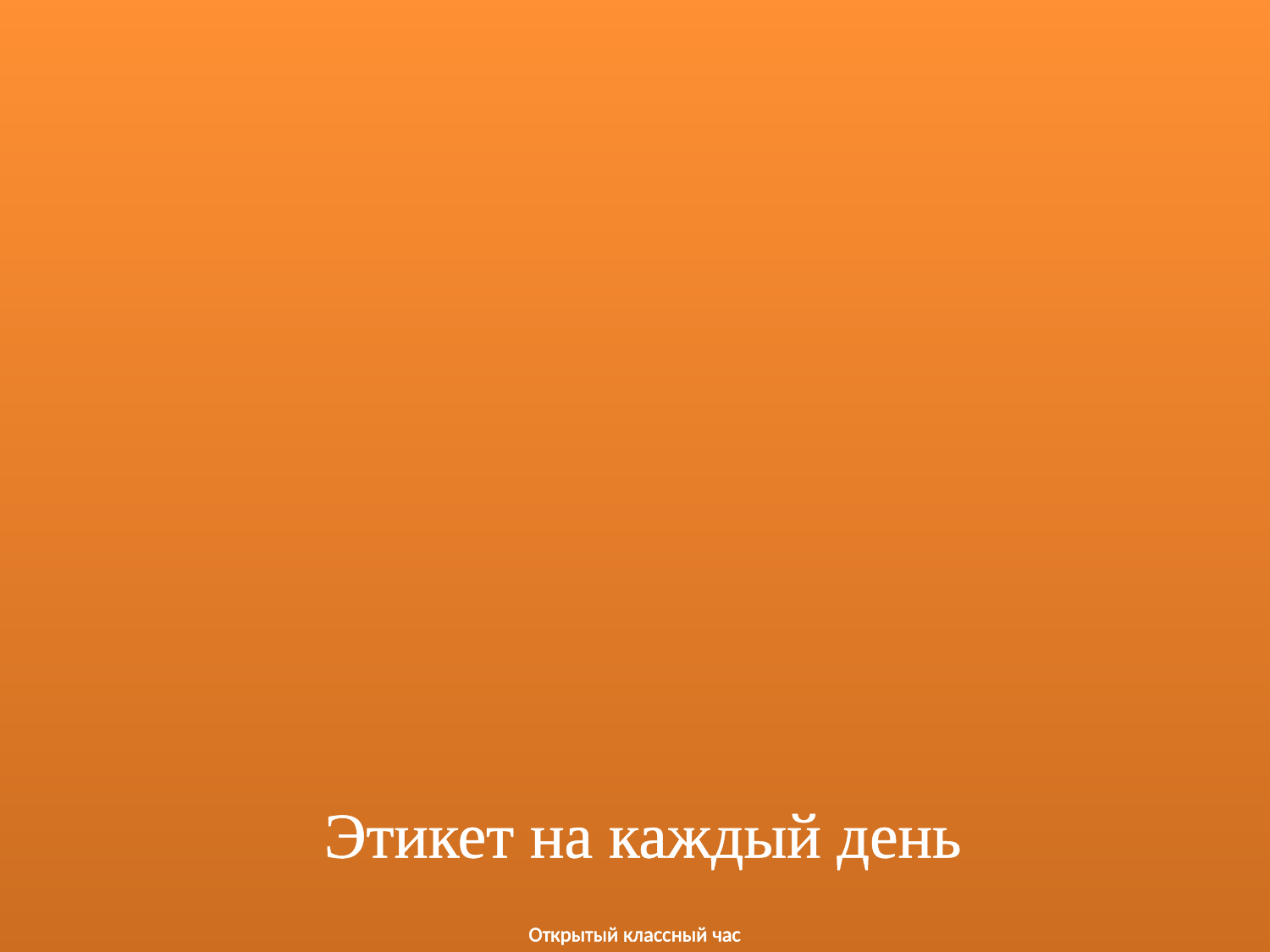

# Этикет на каждый день Открытый классный час